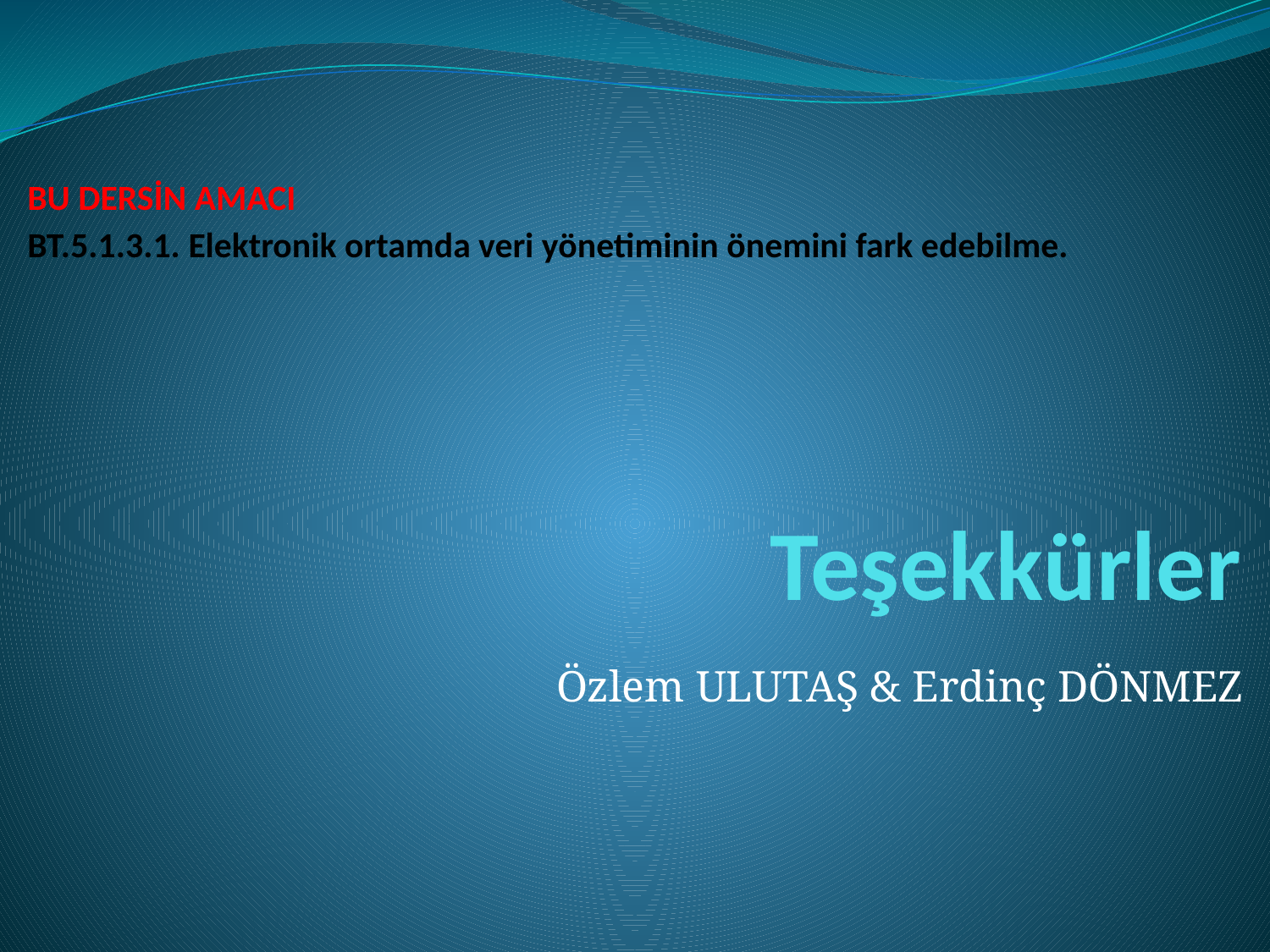

BU DERSİN AMACI
BT.5.1.3.1. Elektronik ortamda veri yönetiminin önemini fark edebilme.
# Teşekkürler

Özlem ULUTAŞ & Erdinç DÖNMEZ